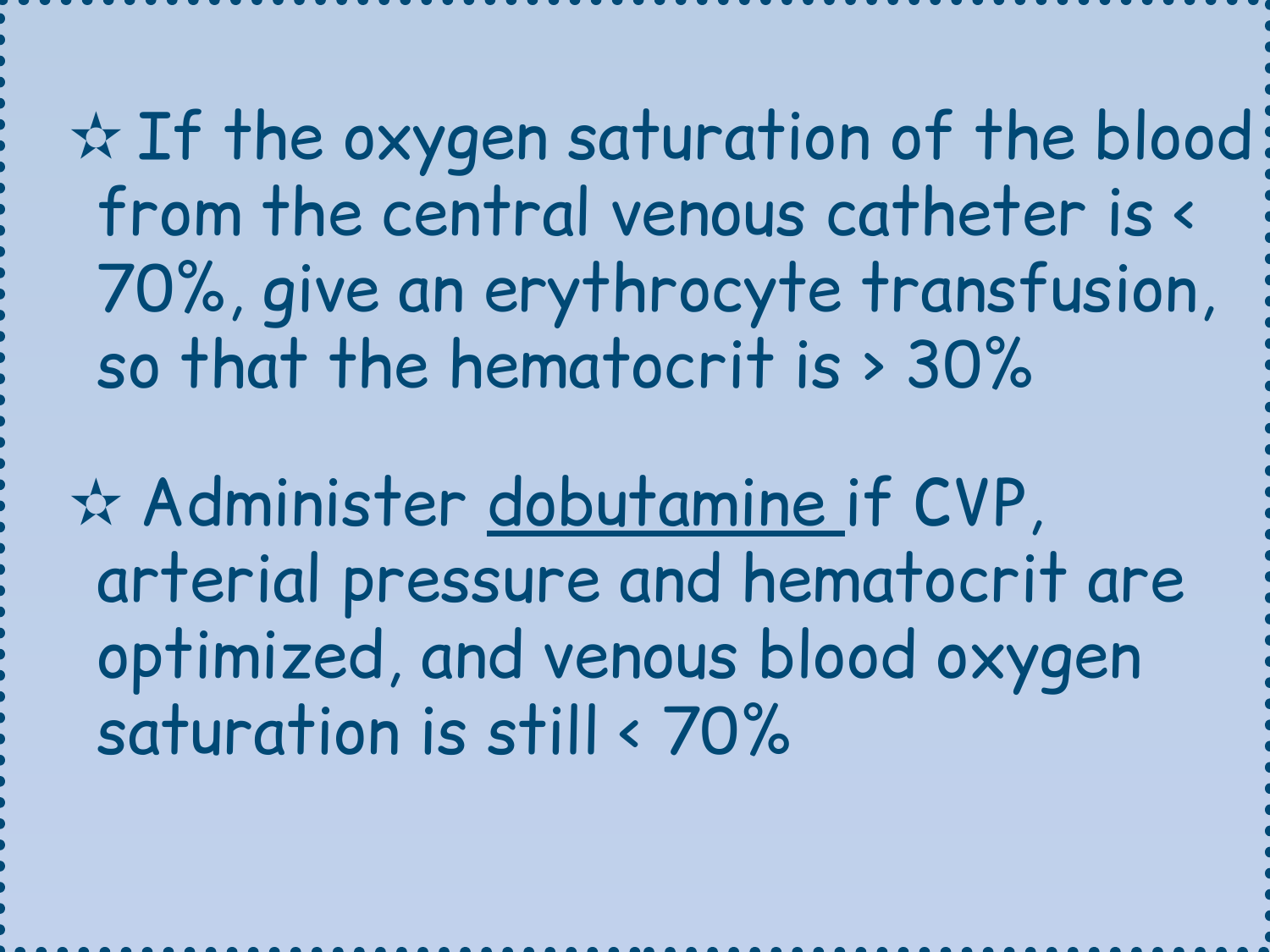

✫ If the oxygen saturation of the blood from the central venous catheter is < 70%, give an erythrocyte transfusion, so that the hematocrit is > 30%

   ✫ Administer dobutamine if CVP, arterial pressure and hematocrit are optimized, and venous blood oxygen saturation is still < 70%

#